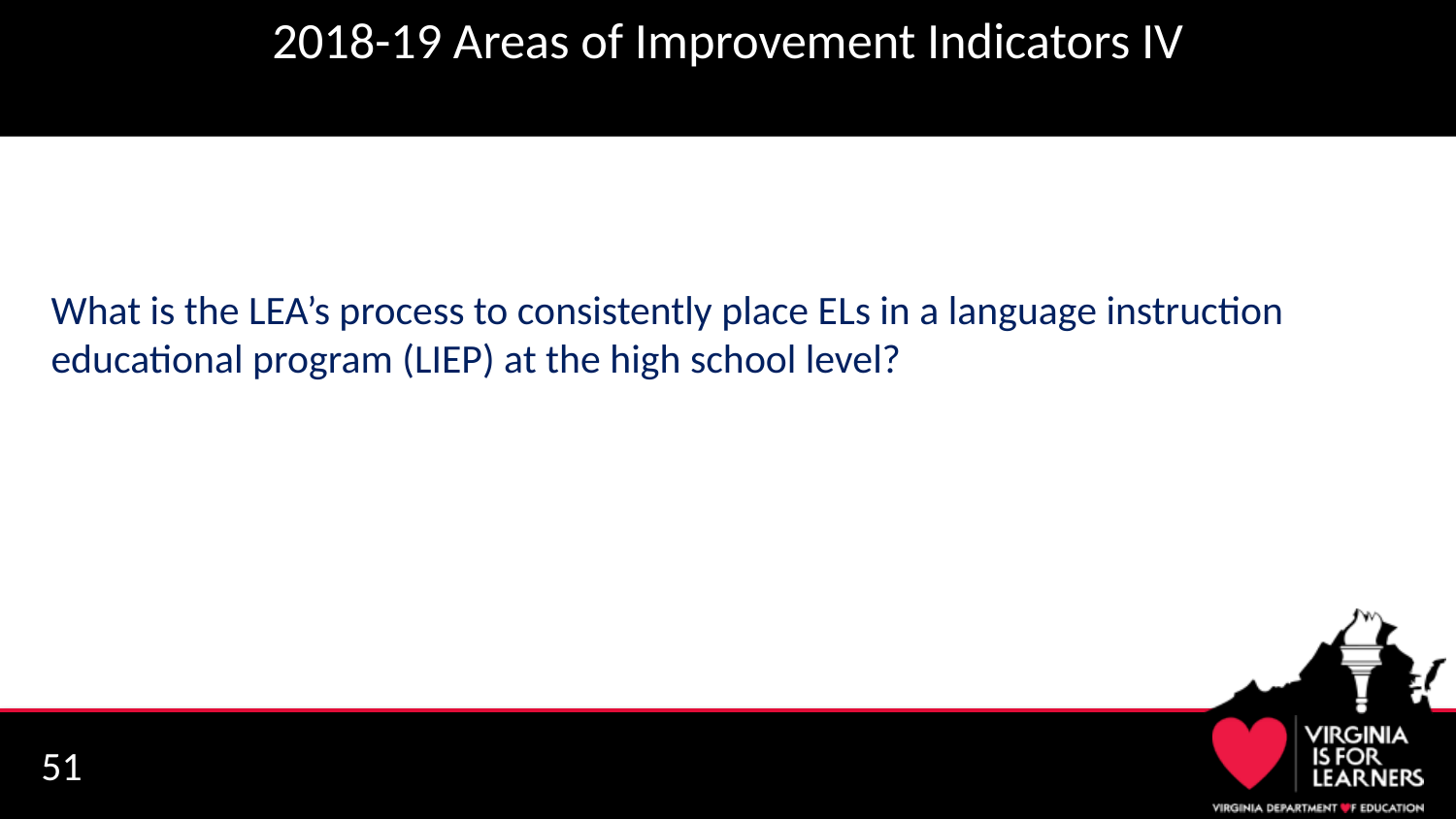

# 2018-19 Areas of Improvement Indicators IV

What is the LEA’s process to consistently place ELs in a language instruction educational program (LIEP) at the high school level?